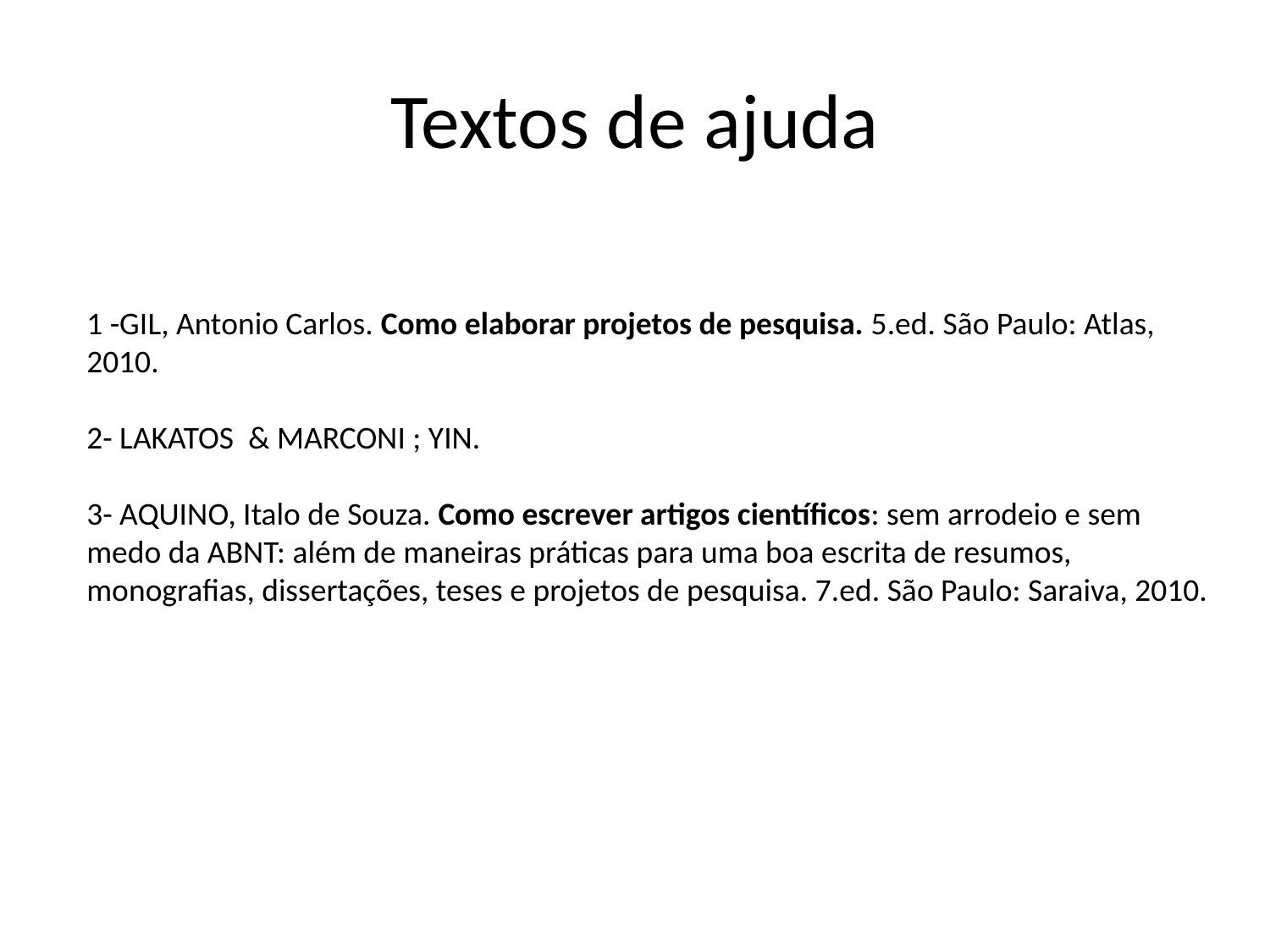

# Textos de ajuda

1 -GIL, Antonio Carlos. Como elaborar projetos de pesquisa. 5.ed. São Paulo: Atlas, 2010.

2- LAKATOS  & MARCONI ; YIN.

3- AQUINO, Italo de Souza. Como escrever artigos científicos: sem arrodeio e sem medo da ABNT: além de maneiras práticas para uma boa escrita de resumos, monografias, dissertações, teses e projetos de pesquisa. 7.ed. São Paulo: Saraiva, 2010.